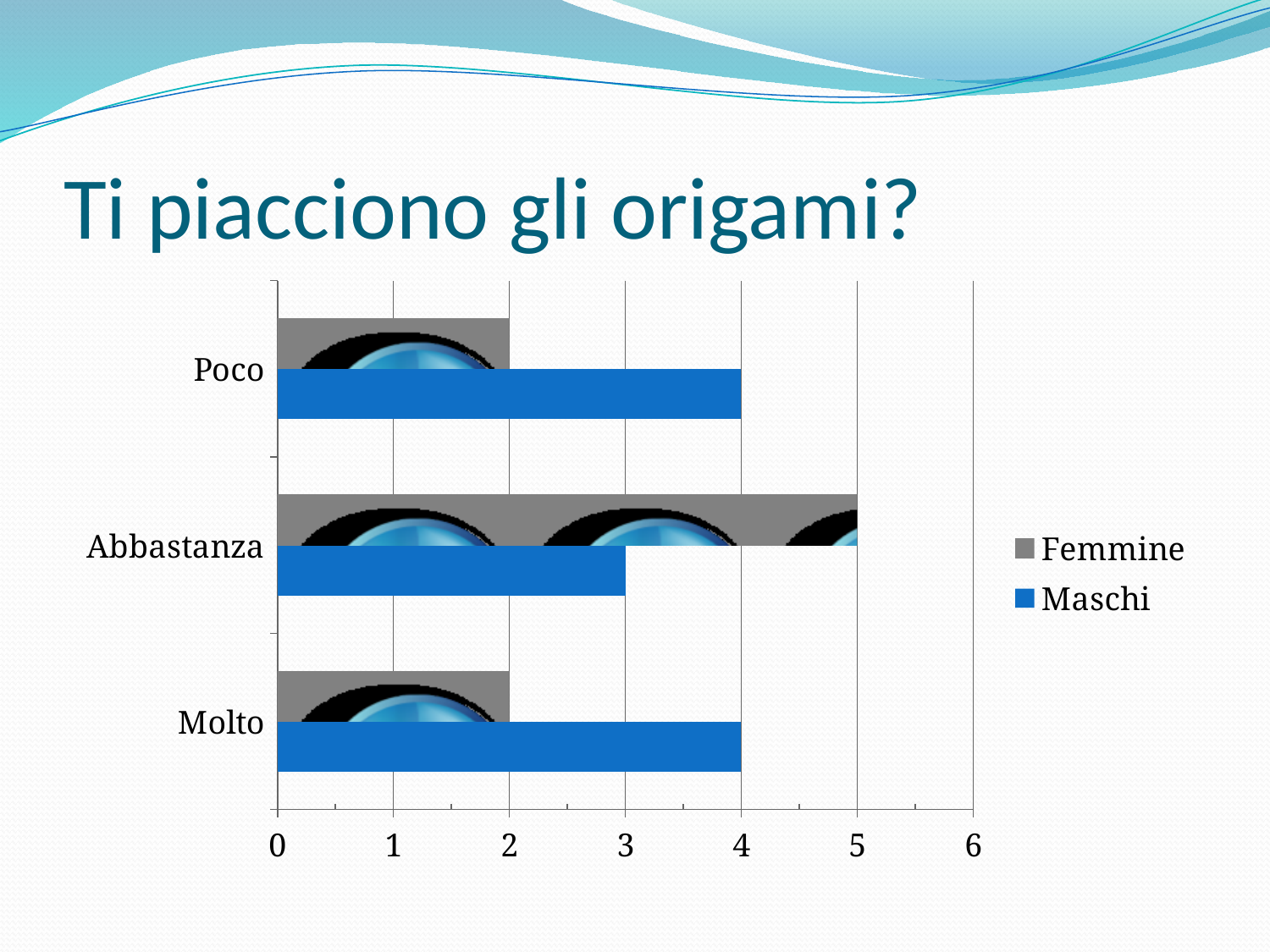

# Ti piacciono gli origami?

### Chart

| Category | Maschi | Femmine |
|---|---|---|
| Molto | 4.0 | 2.0 |
| Abbastanza | 3.0 | 5.0 |
| Poco | 4.0 | 2.0 |